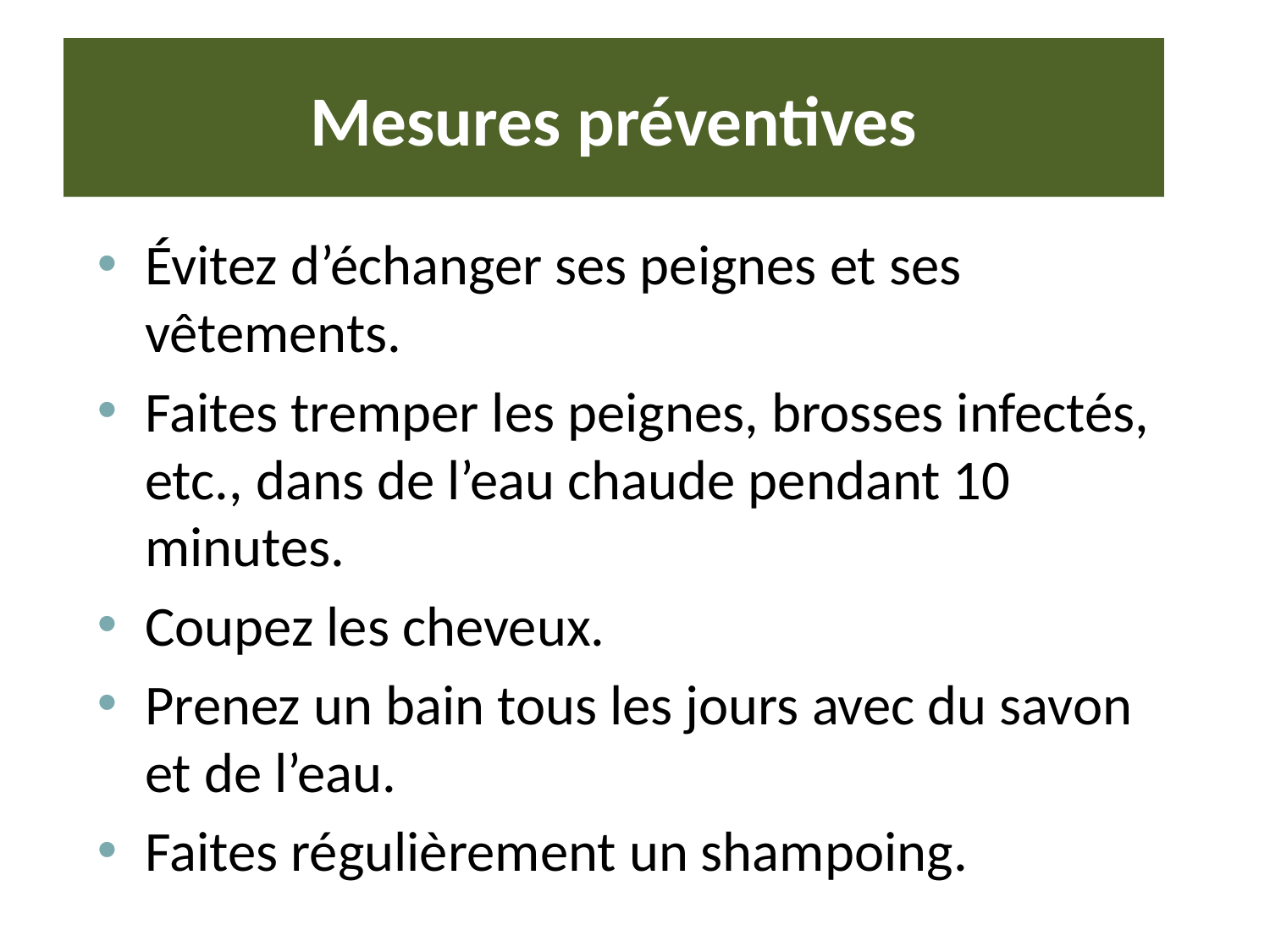

# Mesures préventives
Évitez d’échanger ses peignes et ses vêtements.
Faites tremper les peignes, brosses infectés, etc., dans de l’eau chaude pendant 10 minutes.
Coupez les cheveux.
Prenez un bain tous les jours avec du savon et de l’eau.
Faites régulièrement un shampoing.